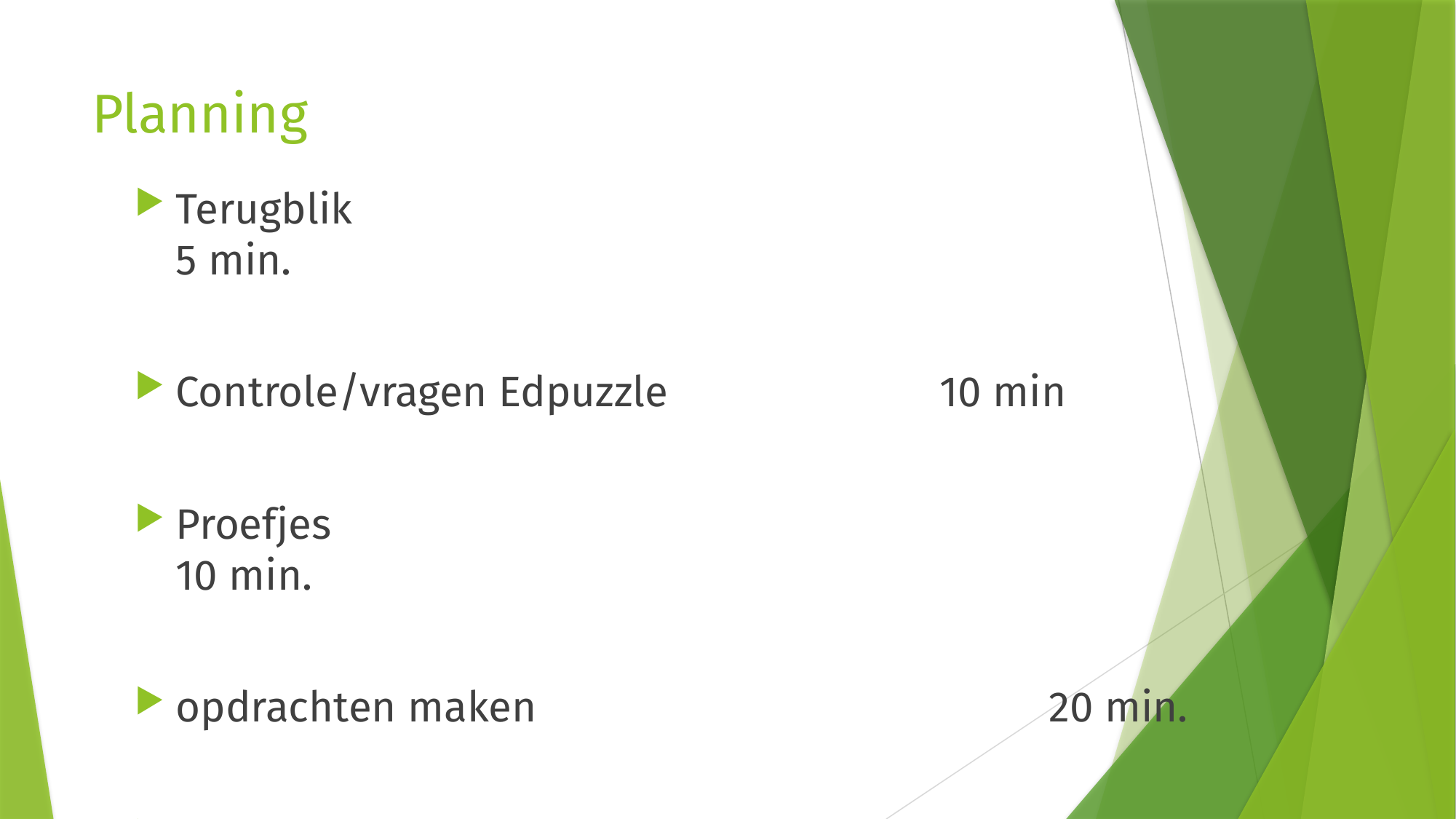

# Planning
Terugblik									5 min.

Controle/vragen Edpuzzle			10 min

Proefjes									10 min.

opdrachten maken					20 min.

Samenwerkingsopdracht			5 min.